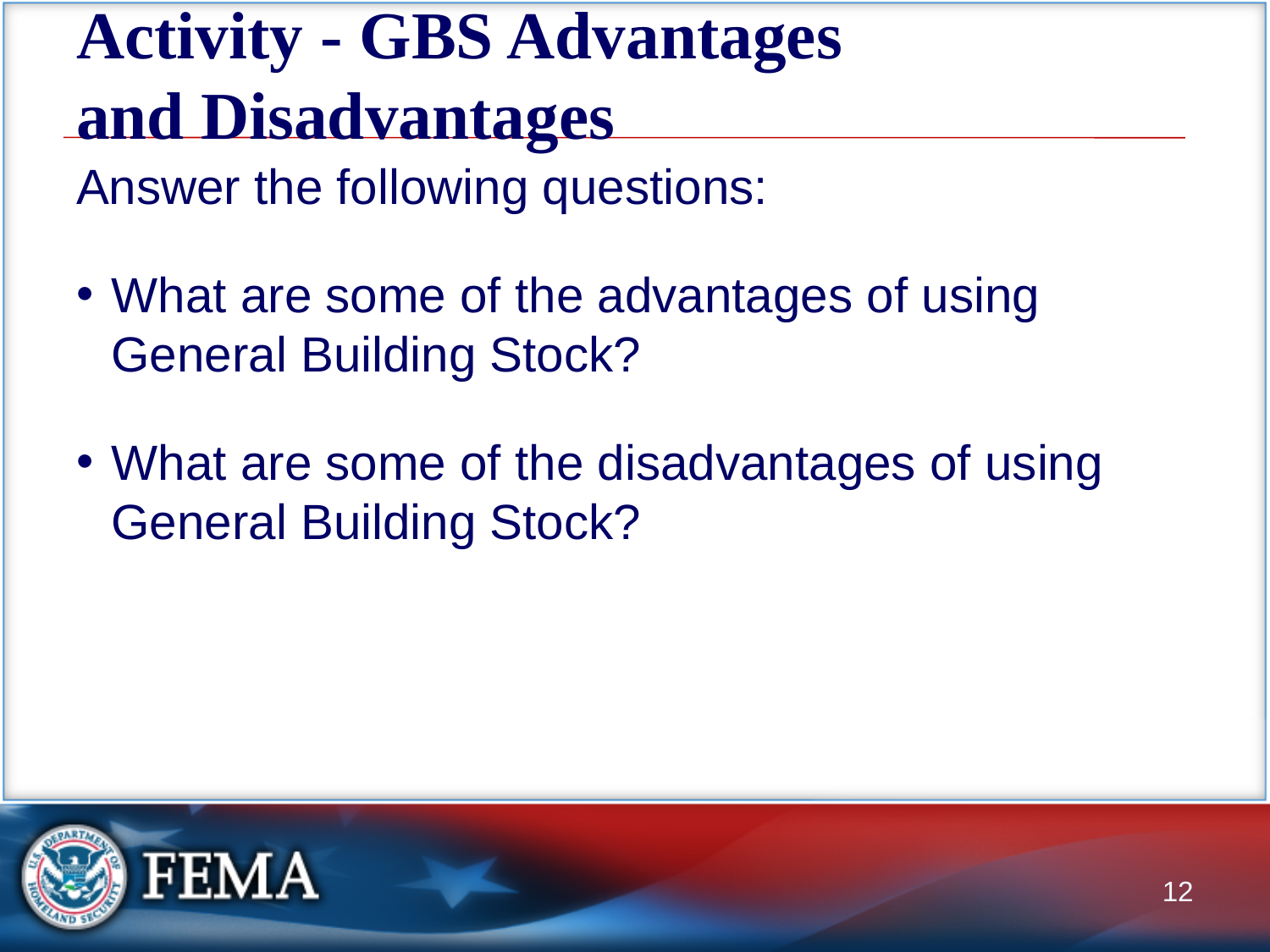

# Activity - GBS Advantages and Disadvantages
Answer the following questions:
What are some of the advantages of using General Building Stock?
What are some of the disadvantages of using General Building Stock?
12